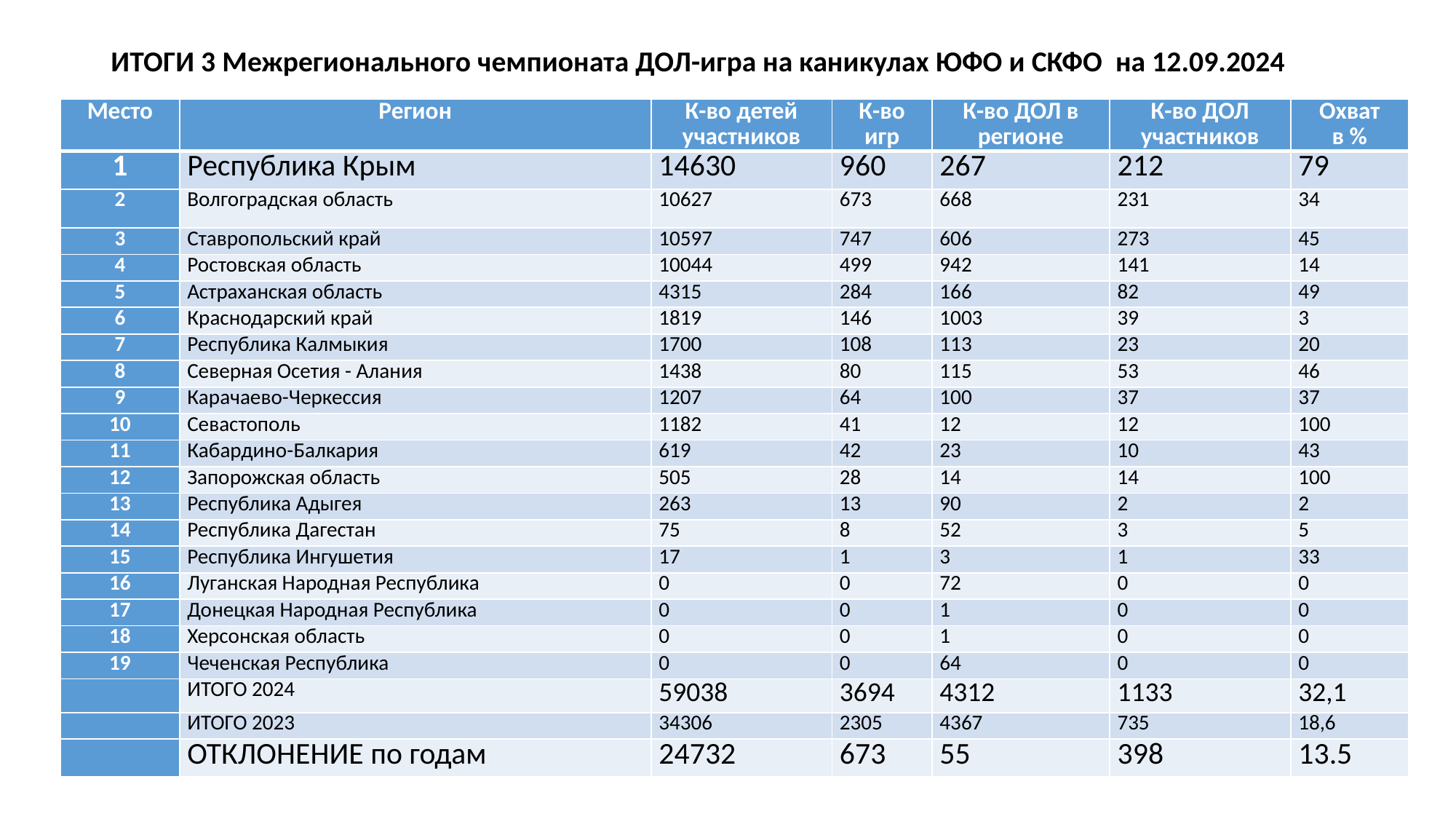

# ИТОГИ 3 Межрегионального чемпионата ДОЛ-игра на каникулах ЮФО и СКФО  на 12.09.2024
| Место | Регион | К-во детей участников | К-во игр | К-во ДОЛ в регионе | К-во ДОЛ участников | Охват в % |
| --- | --- | --- | --- | --- | --- | --- |
| 1 | Республика Крым | 14630 | 960 | 267 | 212 | 79 |
| 2 | Волгоградская область | 10627 | 673 | 668 | 231 | 34 |
| 3 | Ставропольский край | 10597 | 747 | 606 | 273 | 45 |
| 4 | Ростовская область | 10044 | 499 | 942 | 141 | 14 |
| 5 | Астраханская область | 4315 | 284 | 166 | 82 | 49 |
| 6 | Краснодарский край | 1819 | 146 | 1003 | 39 | 3 |
| 7 | Республика Калмыкия | 1700 | 108 | 113 | 23 | 20 |
| 8 | Северная Осетия - Алания | 1438 | 80 | 115 | 53 | 46 |
| 9 | Карачаево-Черкессия | 1207 | 64 | 100 | 37 | 37 |
| 10 | Севастополь | 1182 | 41 | 12 | 12 | 100 |
| 11 | Кабардино-Балкария | 619 | 42 | 23 | 10 | 43 |
| 12 | Запорожская область | 505 | 28 | 14 | 14 | 100 |
| 13 | Республика Адыгея | 263 | 13 | 90 | 2 | 2 |
| 14 | Республика Дагестан | 75 | 8 | 52 | 3 | 5 |
| 15 | Республика Ингушетия | 17 | 1 | 3 | 1 | 33 |
| 16 | Луганская Народная Республика | 0 | 0 | 72 | 0 | 0 |
| 17 | Донецкая Народная Республика | 0 | 0 | 1 | 0 | 0 |
| 18 | Херсонская область | 0 | 0 | 1 | 0 | 0 |
| 19 | Чеченская Республика | 0 | 0 | 64 | 0 | 0 |
|  | ИТОГО 2024 | 59038 | 3694 | 4312 | 1133 | 32,1 |
|  | ИТОГО 2023 | 34306 | 2305 | 4367 | 735 | 18,6 |
|  | ОТКЛОНЕНИЕ по годам | 24732 | 673 | 55 | 398 | 13.5 |